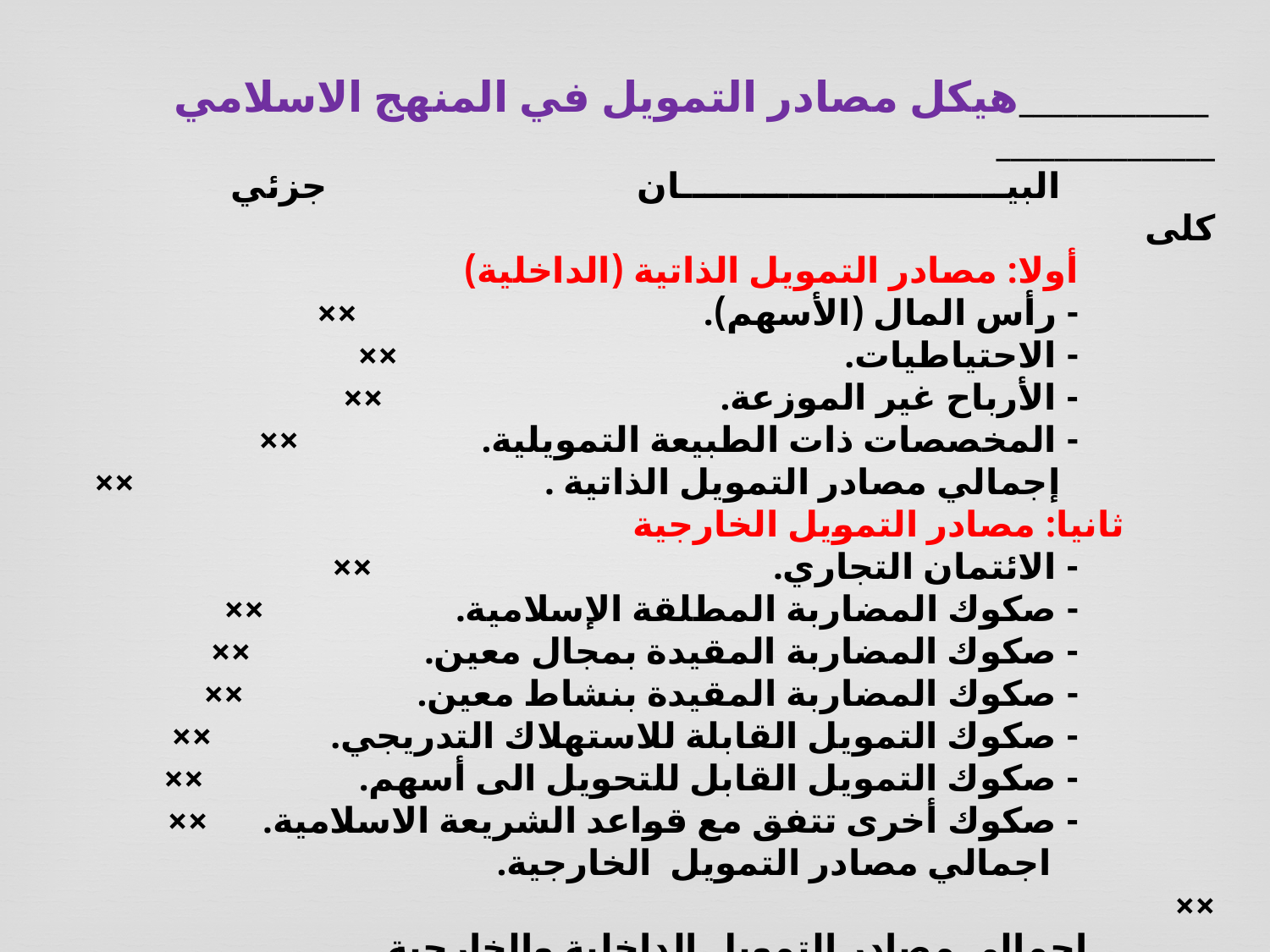

_____________هيكل مصادر التمويل في المنهج الاسلامي _______________
                 البيـــــــــــــــــــــــــــان                                  جزئي          كلى
               أولا: مصادر التمويل الذاتية (الداخلية)
               - رأس المال (الأسهم).                                      ××
               - الاحتياطيات.                                                 ××
               - الأرباح غير الموزعة.                                     ××
               - المخصصات ذات الطبيعة التمويلية.                    ××
                 إجمالي مصادر التمويل الذاتية .                                             ××
          ثانيا: مصادر التمويل الخارجية
               - الائتمان التجاري.                                            ××
               - صكوك المضاربة المطلقة الإسلامية.                     ××
               - صكوك المضاربة المقيدة بمجال معين.                   ××
               - صكوك المضاربة المقيدة بنشاط معين.                   ××
               - صكوك التمويل القابلة للاستهلاك التدريجي.             ××
               - صكوك التمويل القابل للتحويل الى أسهم.                 ××
               - صكوك أخرى تتفق مع قواعد الشريعة الاسلامية.      ××
                  اجمالي مصادر التمويل  الخارجية.                                          ××
              اجمالي مصادر التمويل الداخلية والخارجية.                                  ××
         _____________________________________________